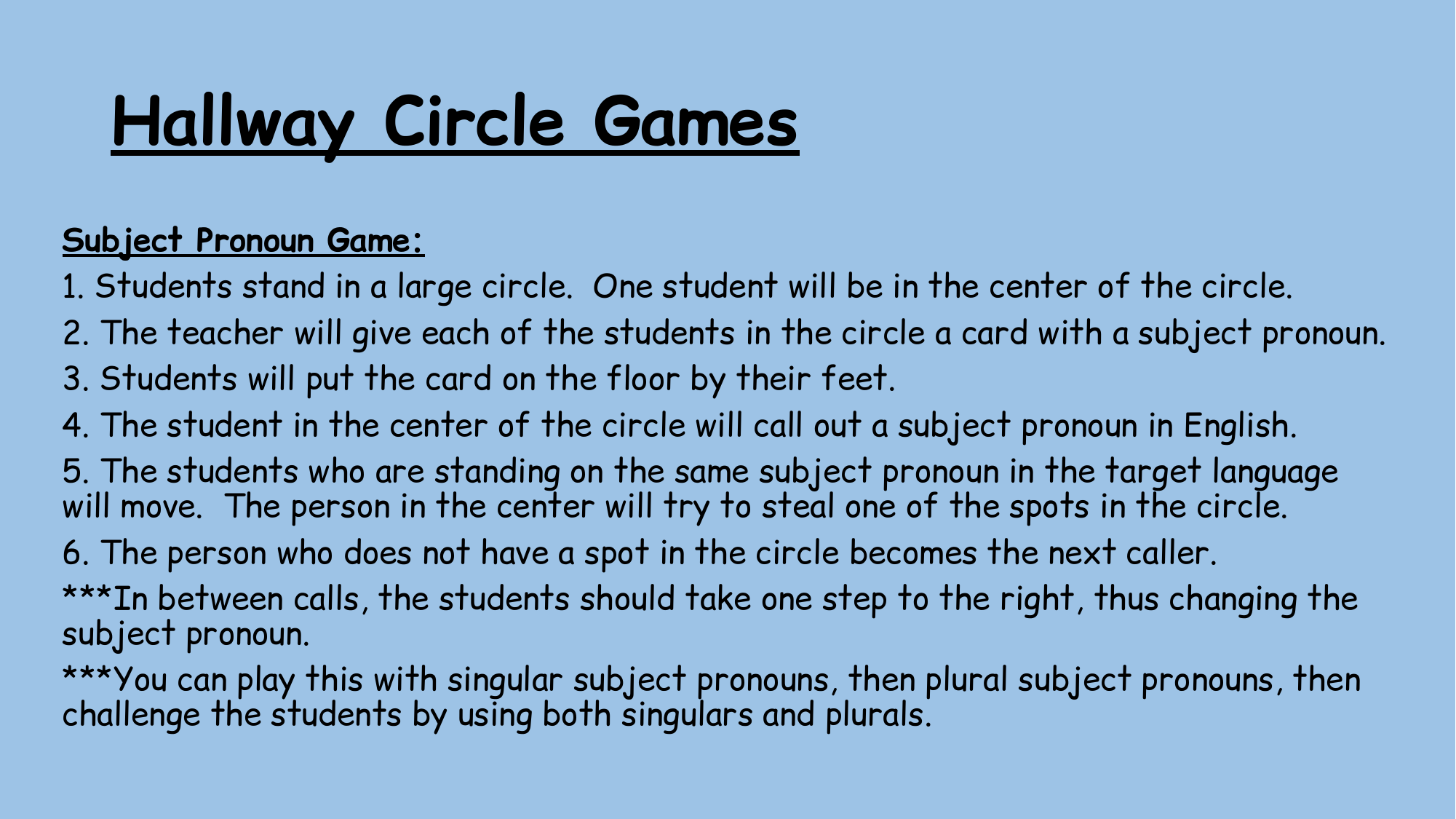

# Hallway Circle Games
Subject Pronoun Game:
1. Students stand in a large circle.  One student will be in the center of the circle.
2. The teacher will give each of the students in the circle a card with a subject pronoun.
3. Students will put the card on the floor by their feet.
4. The student in the center of the circle will call out a subject pronoun in English.
5. The students who are standing on the same subject pronoun in the target language will move.  The person in the center will try to steal one of the spots in the circle.
6. The person who does not have a spot in the circle becomes the next caller.
***In between calls, the students should take one step to the right, thus changing the subject pronoun.
***You can play this with singular subject pronouns, then plural subject pronouns, then challenge the students by using both singulars and plurals.